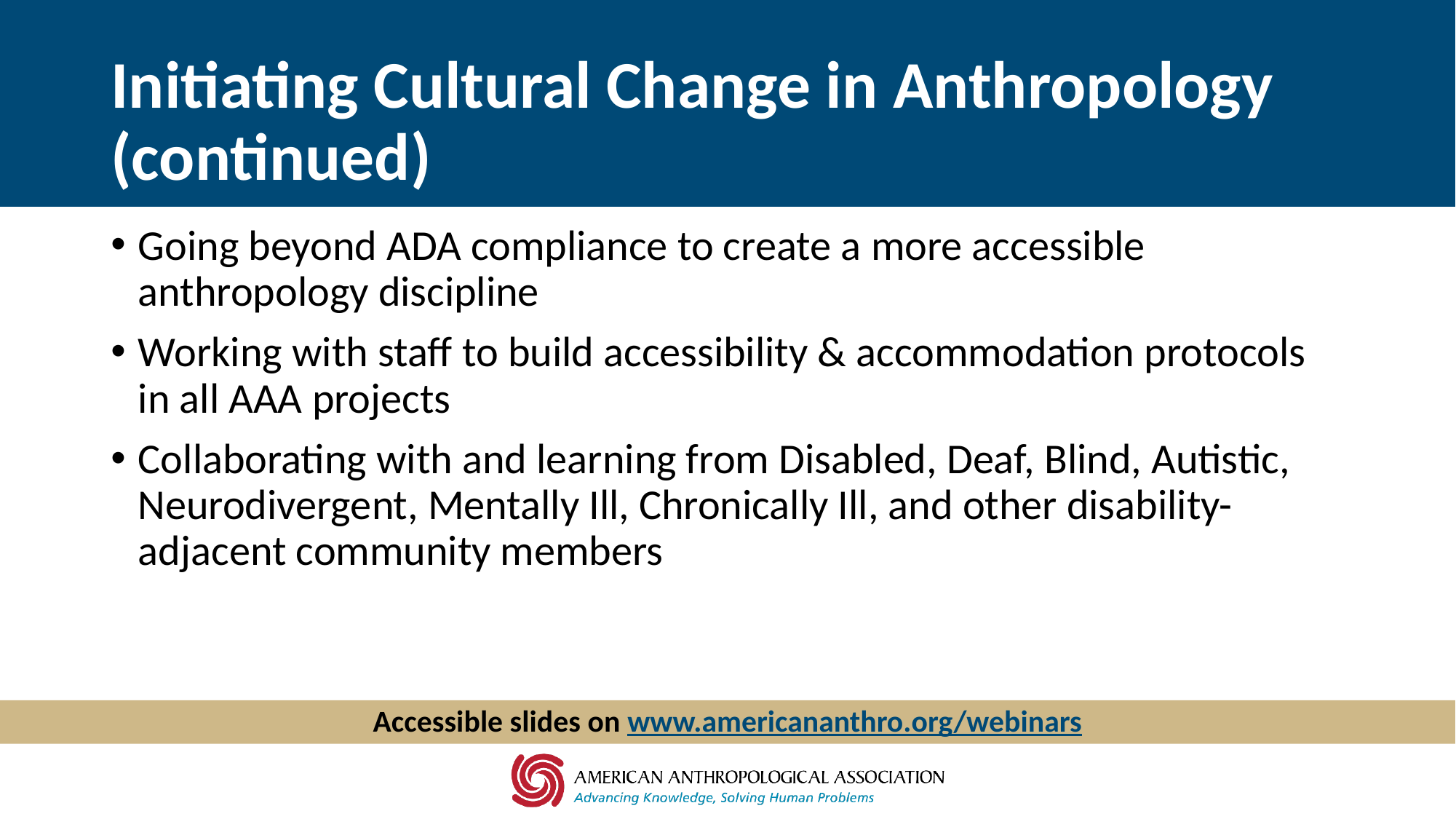

# Initiating Cultural Change in Anthropology (continued)
Going beyond ADA compliance to create a more accessible anthropology discipline
Working with staff to build accessibility & accommodation protocols in all AAA projects
Collaborating with and learning from Disabled, Deaf, Blind, Autistic, Neurodivergent, Mentally Ill, Chronically Ill, and other disability-adjacent community members
Accessible slides on www.americananthro.org/webinars